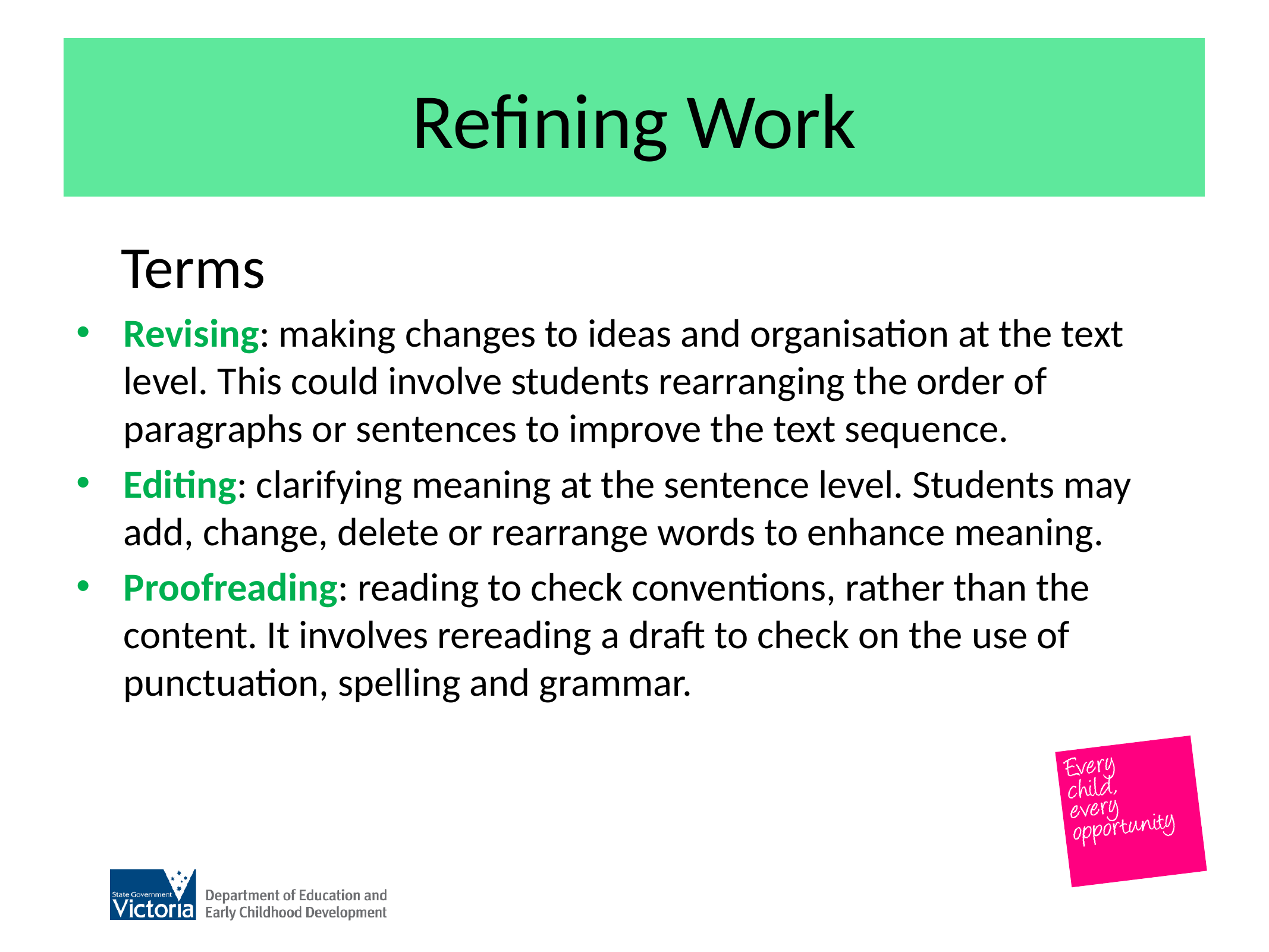

# Refining Work
     Terms
Revising: making changes to ideas and organisation at the text level. This could involve students rearranging the order of paragraphs or sentences to improve the text sequence.
Editing: clarifying meaning at the sentence level. Students may add, change, delete or rearrange words to enhance meaning.
Proofreading: reading to check conventions, rather than the content. It involves rereading a draft to check on the use of punctuation, spelling and grammar.